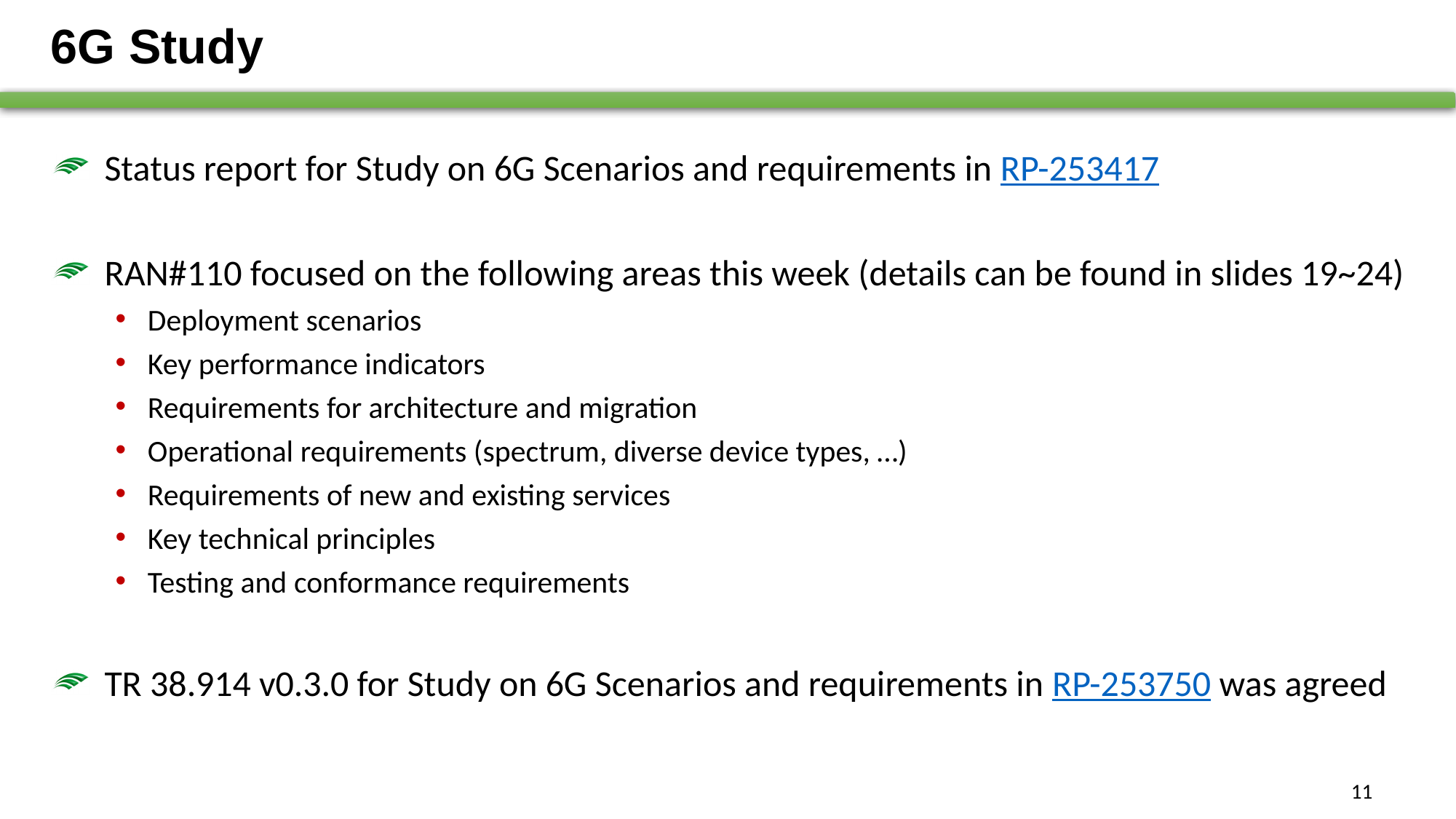

# 6G Study
Status report for Study on 6G Scenarios and requirements in RP-253417

RAN#110 focused on the following areas this week (details can be found in slides 19~24)
Deployment scenarios
Key performance indicators
Requirements for architecture and migration
Operational requirements (spectrum, diverse device types, …)
Requirements of new and existing services
Key technical principles
Testing and conformance requirements

TR 38.914 v0.3.0 for Study on 6G Scenarios and requirements in RP-253750 was agreed